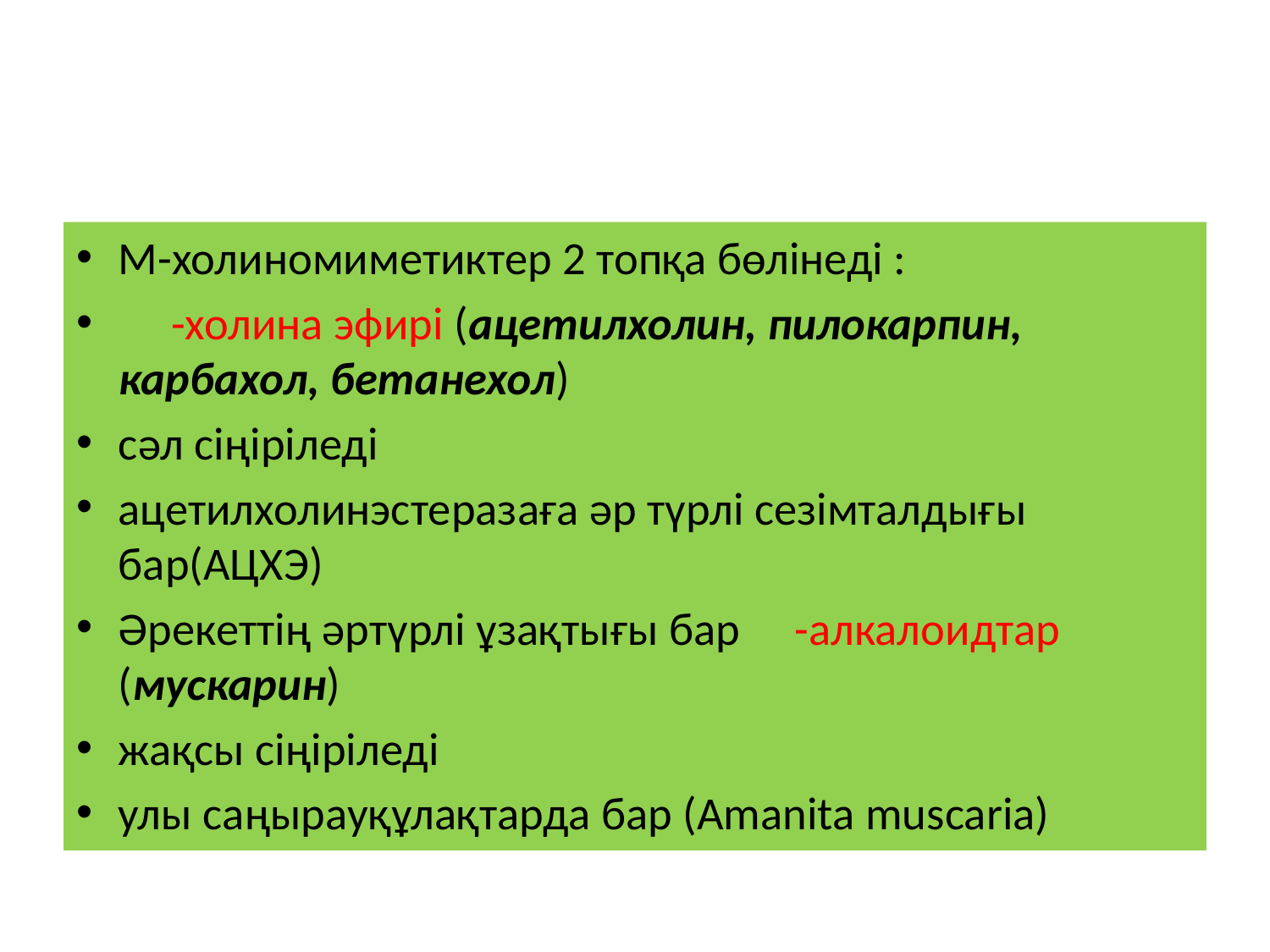

#
М-холиномиметиктер 2 топқа бөлінеді :
     -холина эфирі (ацетилхолин, пилокарпин, карбахол, бетанехол)
сәл сіңіріледі
ацетилхолинэстеразаға әр түрлі сезімталдығы бар(АЦХЭ)
Әрекеттің әртүрлі ұзақтығы бар     -алкалоидтар (мускарин)
жақсы сіңіріледі
улы саңырауқұлақтарда бар (Amanita muscaria)